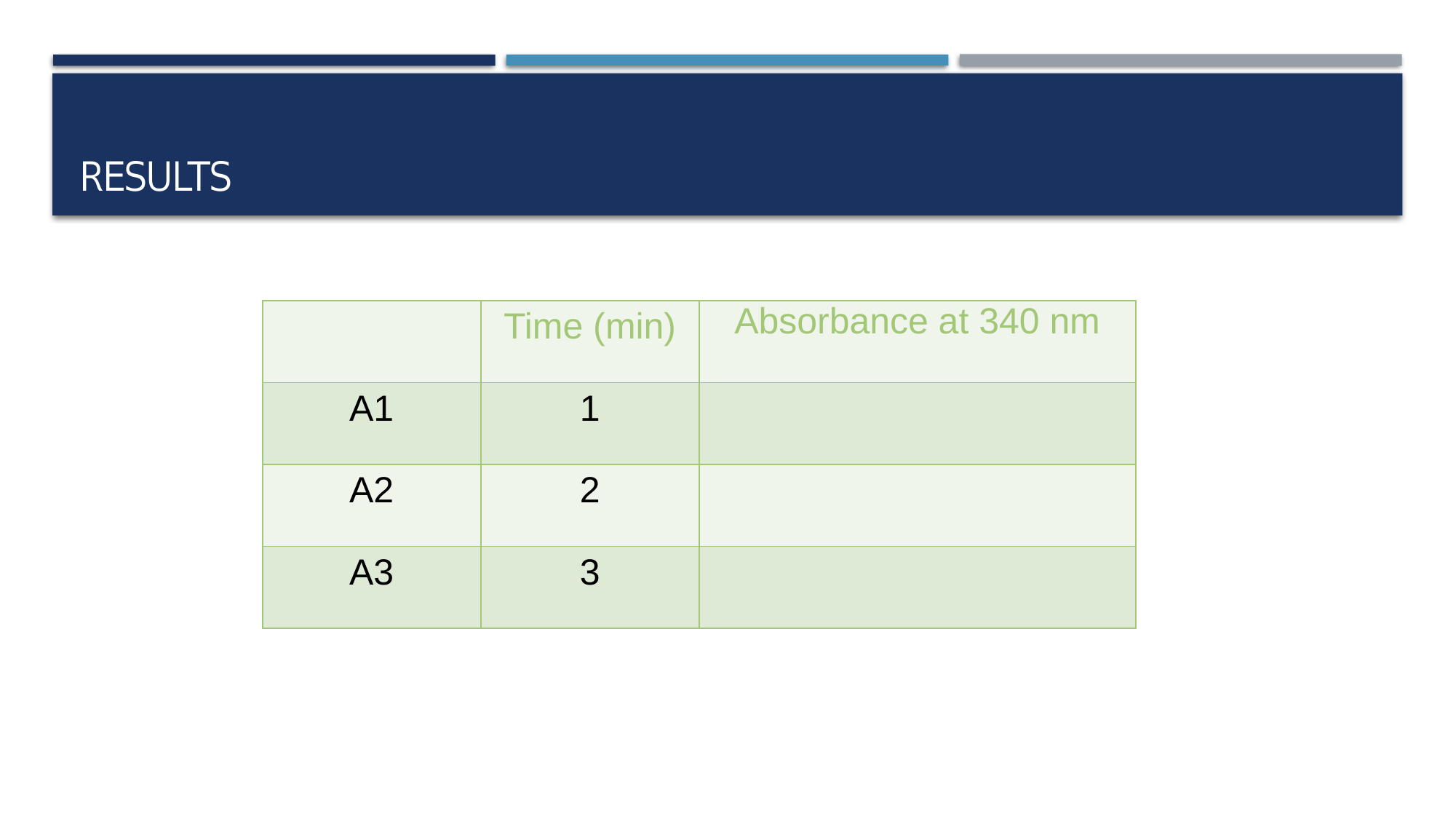

# Results

|  | Time (min) | Absorbance at 340 nm |
| --- | --- | --- |
| A1 | 1 |  |
| A2 | 2 |  |
| A3 | 3 |  |